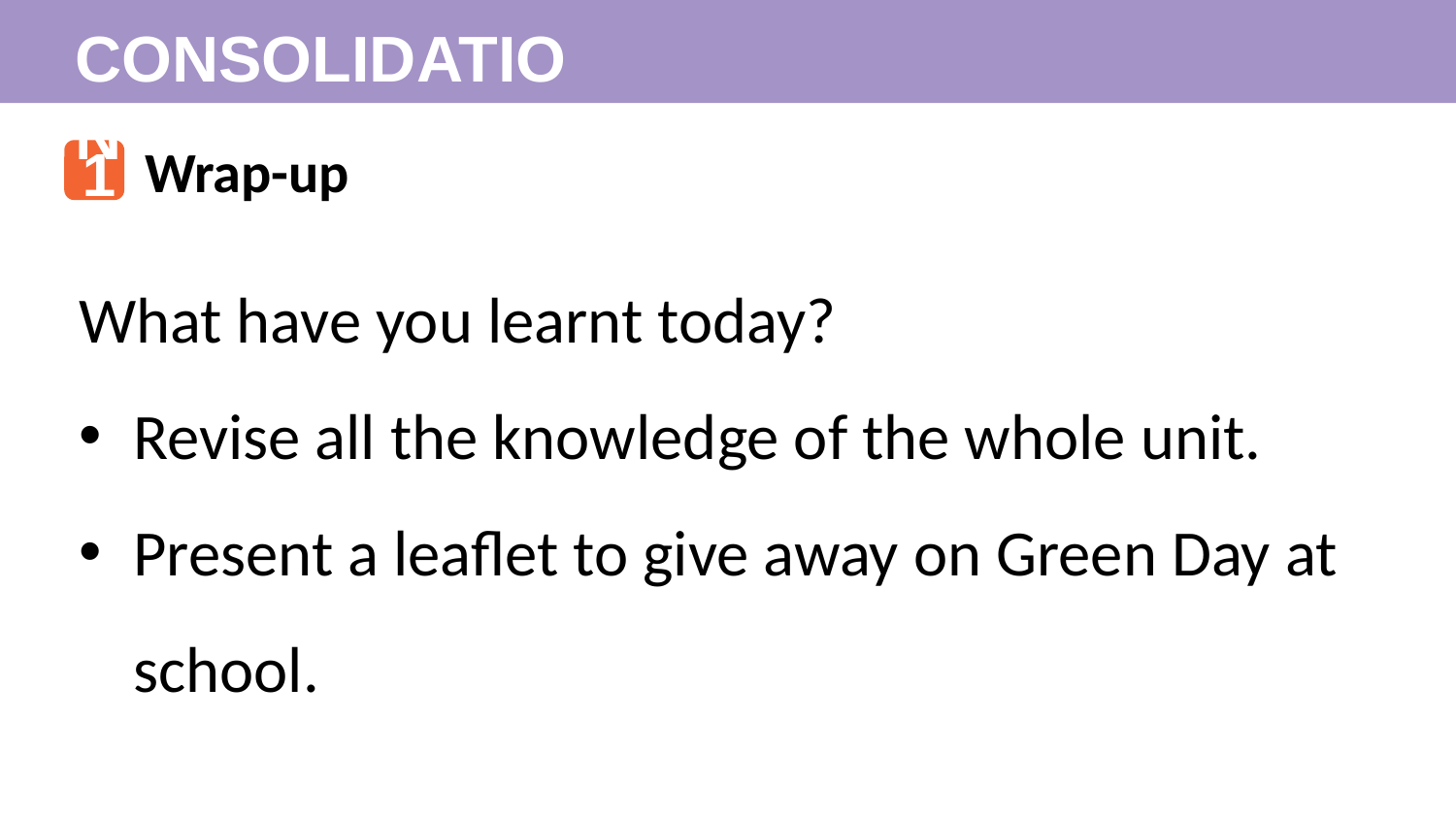

CONSOLIDATION
1
Wrap-up

What have you learnt today?
Revise all the knowledge of the whole unit.
Present a leaflet to give away on Green Day at school.